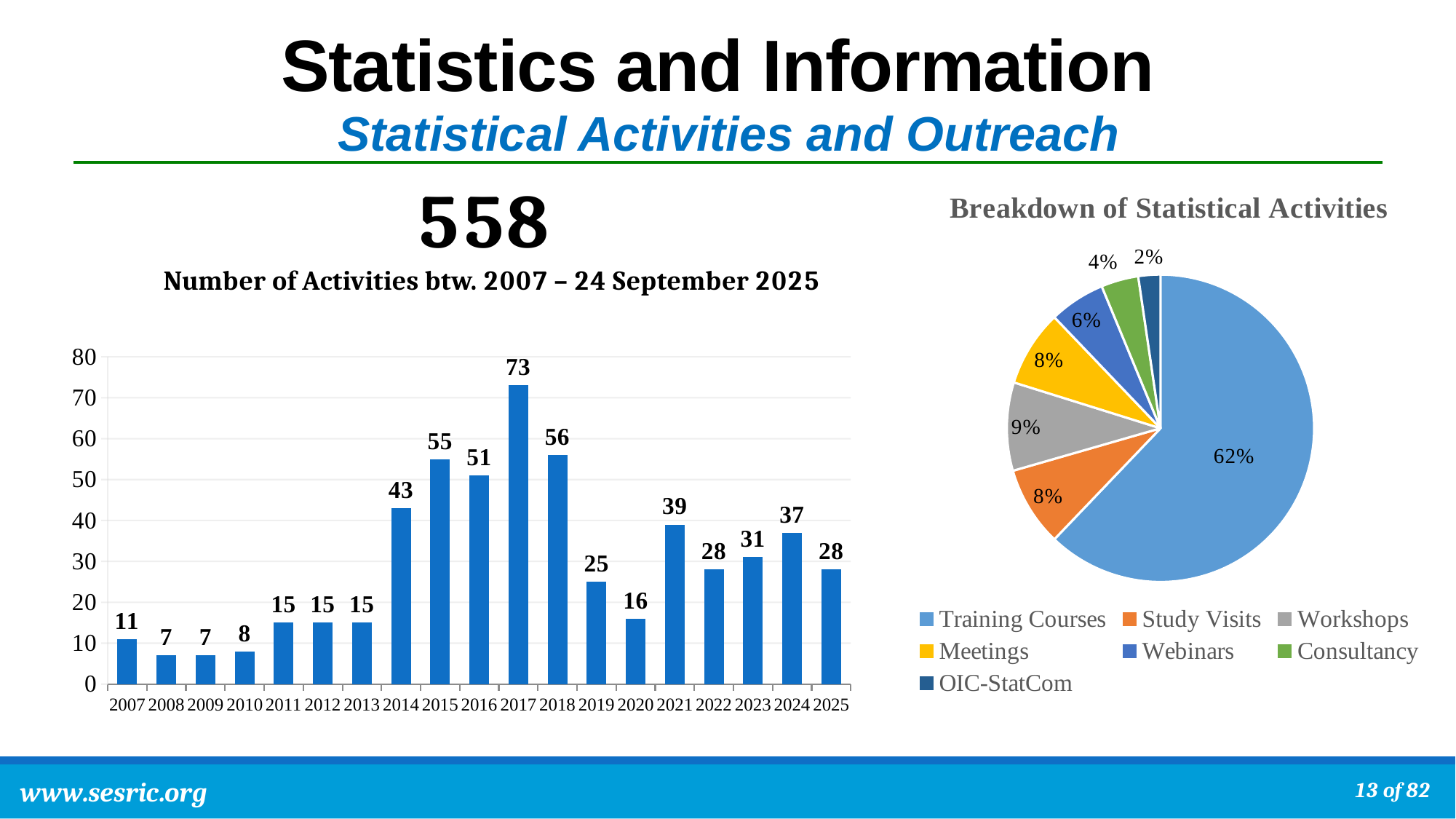

# Statistics and Information
Statistical Activities and Outreach

### Chart: Breakdown of Statistical Activities

| Category | Number Share |
|---|---|
| Training Courses | 348.0 |
| Study Visits | 47.0 |
| Workshops | 52.0 |
| Meetings | 45.0 |
| Webinars | 33.0 |
| Consultancy | 22.0 |
| OIC-StatCom | 13.0 |
558
Number of Activities btw. 2007 – 24 September 2025

### Chart

| Category |  |
|---|---|
| 2007 | 11.0 |
| 2008 | 7.0 |
| 2009 | 7.0 |
| 2010 | 8.0 |
| 2011 | 15.0 |
| 2012 | 15.0 |
| 2013 | 15.0 |
| 2014 | 43.0 |
| 2015 | 55.0 |
| 2016 | 51.0 |
| 2017 | 73.0 |
| 2018 | 56.0 |
| 2019 | 25.0 |
| 2020 | 16.0 |
| 2021 | 39.0 |
| 2022 | 28.0 |
| 2023 | 31.0 |
| 2024 | 37.0 |
| 2025 | 28.0 |
13 of 82
www.sesric.org